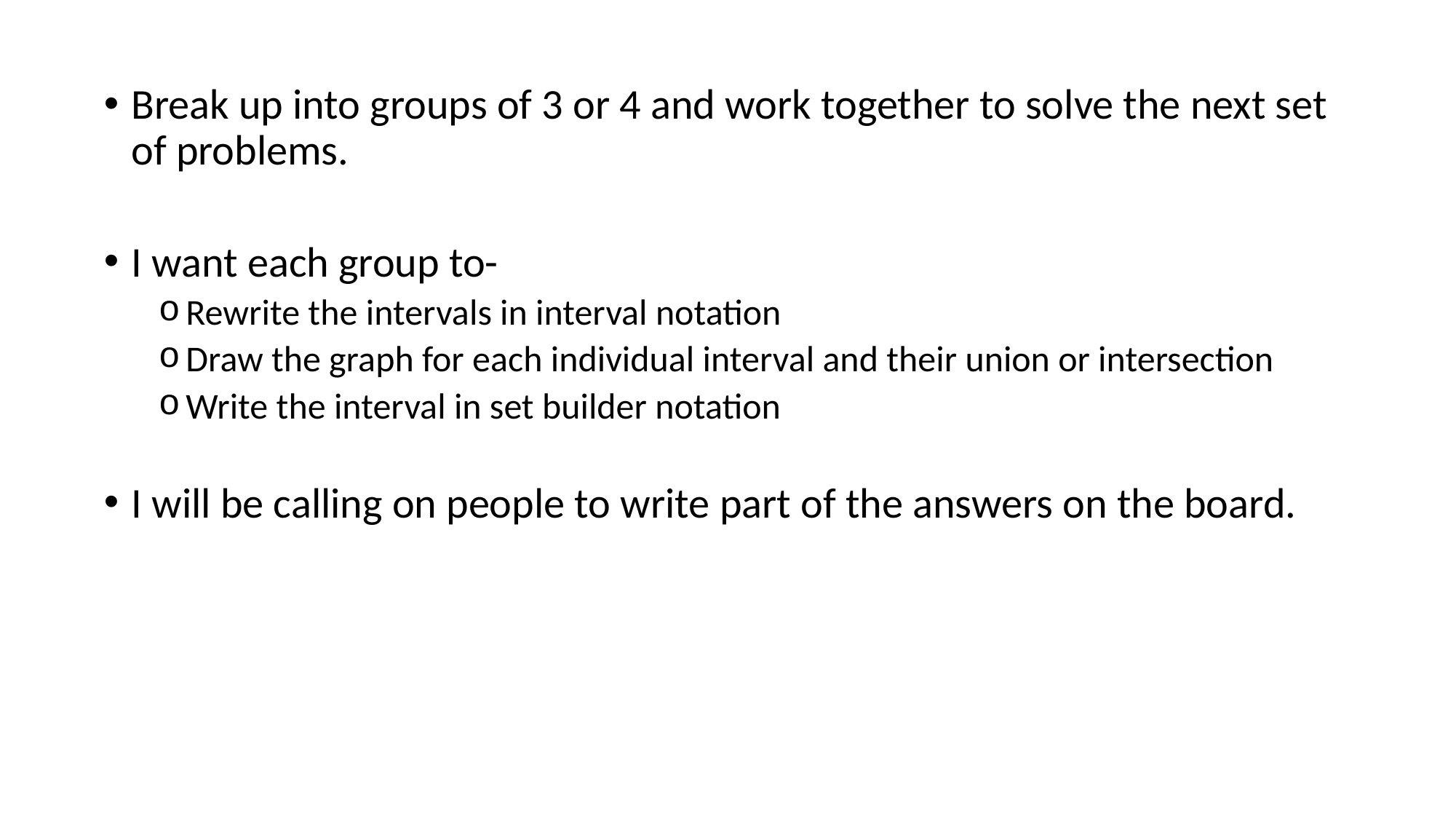

Break up into groups of 3 or 4 and work together to solve the next set of problems.
I want each group to-
Rewrite the intervals in interval notation
Draw the graph for each individual interval and their union or intersection
Write the interval in set builder notation
I will be calling on people to write part of the answers on the board.